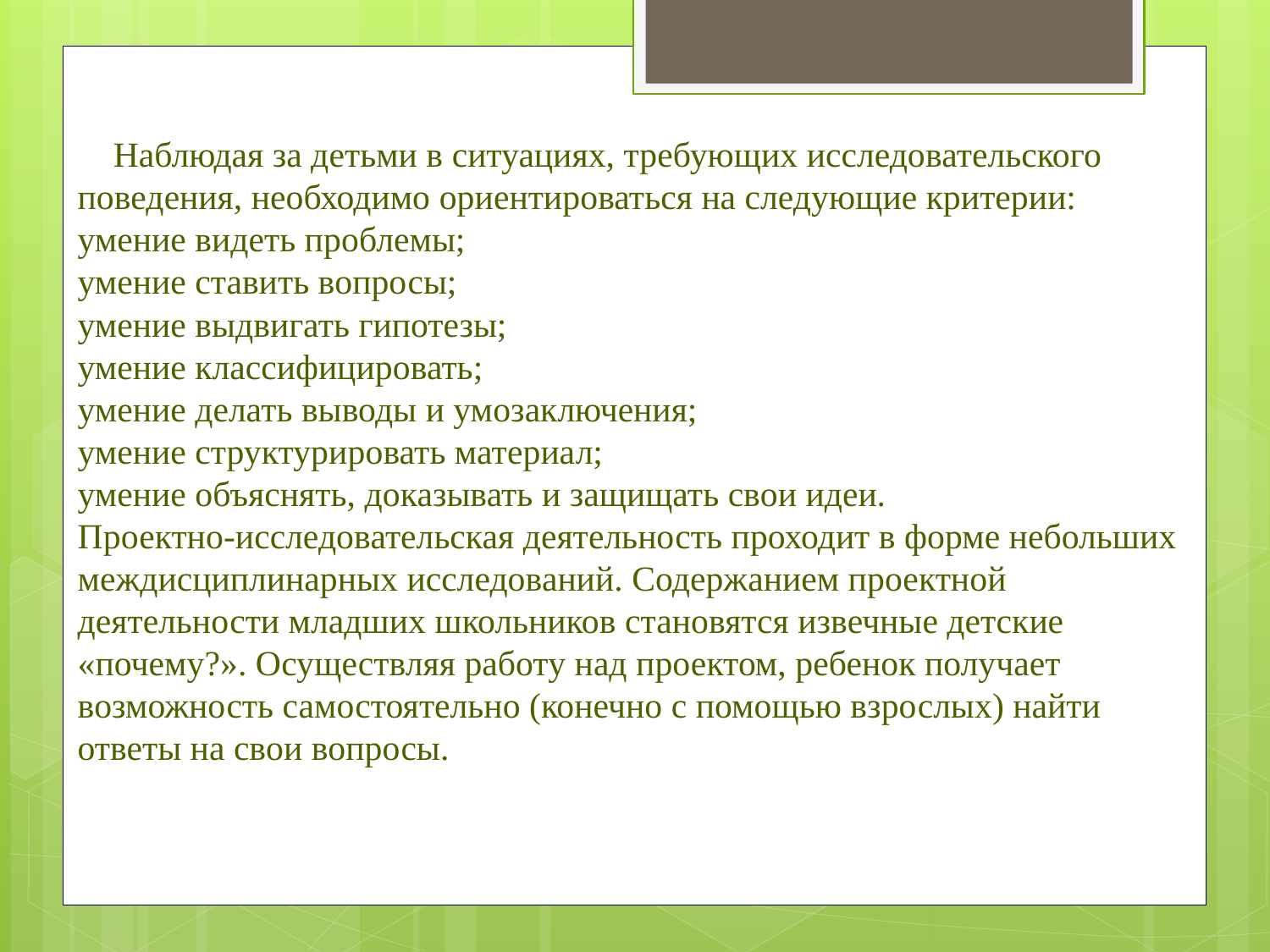

# Наблюдая за детьми в ситуациях, требующих исследовательского поведения, необходимо ориентироваться на следующие критерии: умение видеть проблемы; умение ставить вопросы; умение выдвигать гипотезы; умение классифицировать; умение делать выводы и умозаключения; умение структурировать материал; умение объяснять, доказывать и защищать свои идеи. Проектно-исследовательская деятельность проходит в форме небольших междисциплинарных исследований. Содержанием проектной деятельности младших школьников становятся извечные детские «почему?». Осуществляя работу над проектом, ребенок получает возможность самостоятельно (конечно с помощью взрослых) найти ответы на свои вопросы.